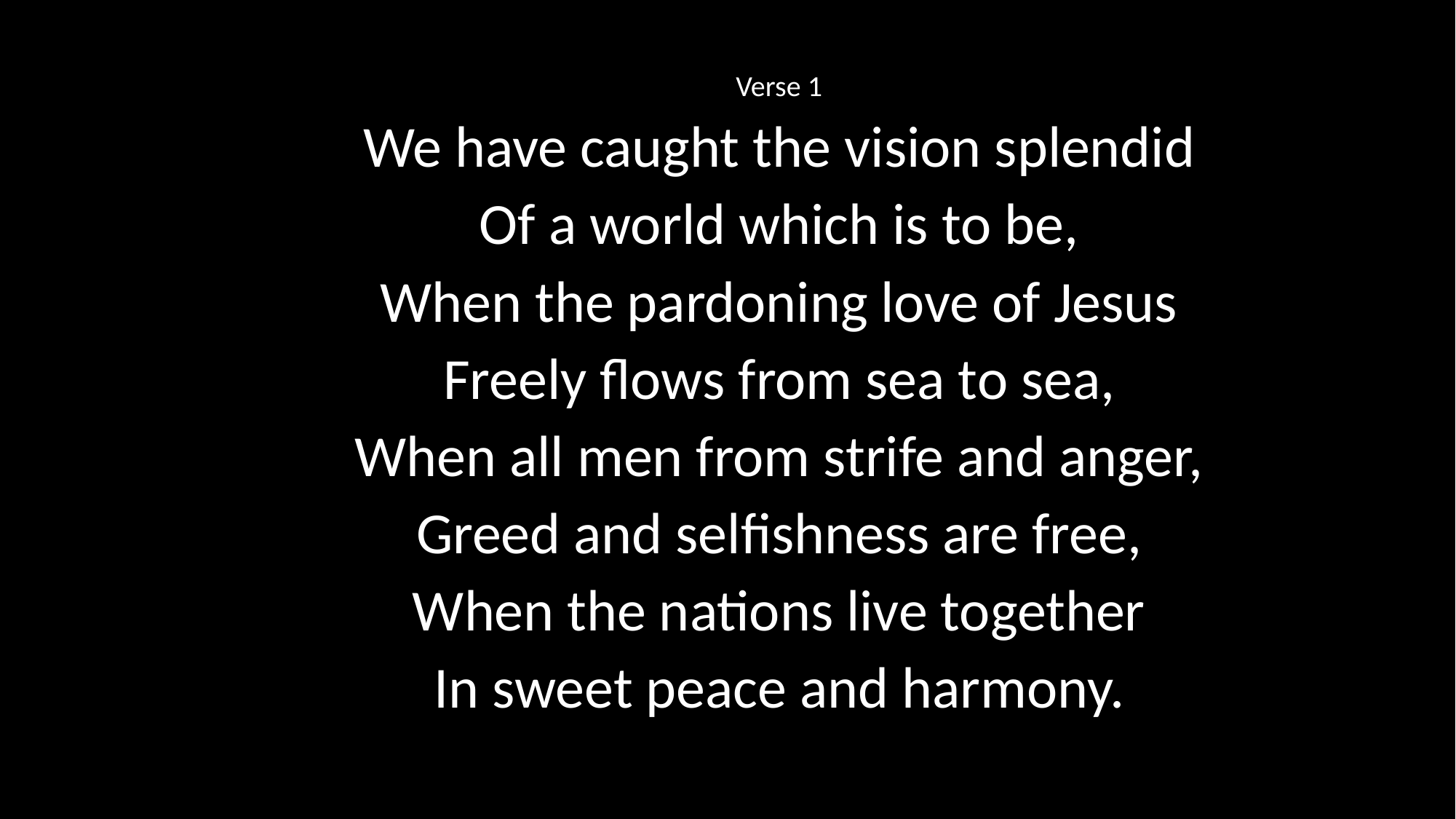

Verse 1
We have caught the vision splendid
Of a world which is to be,
When the pardoning love of Jesus
Freely flows from sea to sea,
When all men from strife and anger,
Greed and selfishness are free,
When the nations live together
In sweet peace and harmony.